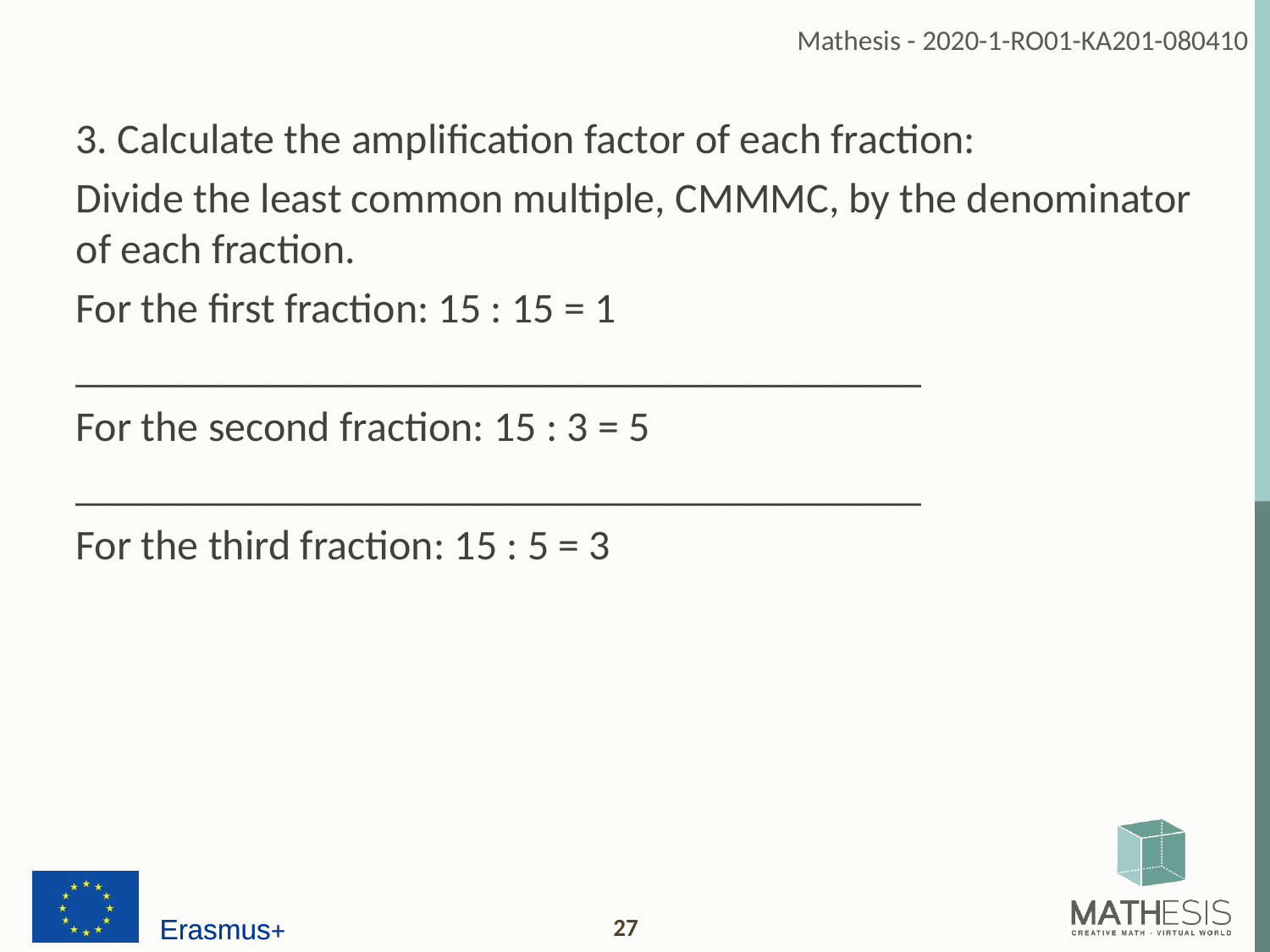

3. Calculate the amplification factor of each fraction:
Divide the least common multiple, CMMMC, by the denominator of each fraction.
For the first fraction: 15 : 15 = 1
________________________________________
For the second fraction: 15 : 3 = 5
________________________________________
For the third fraction: 15 : 5 = 3